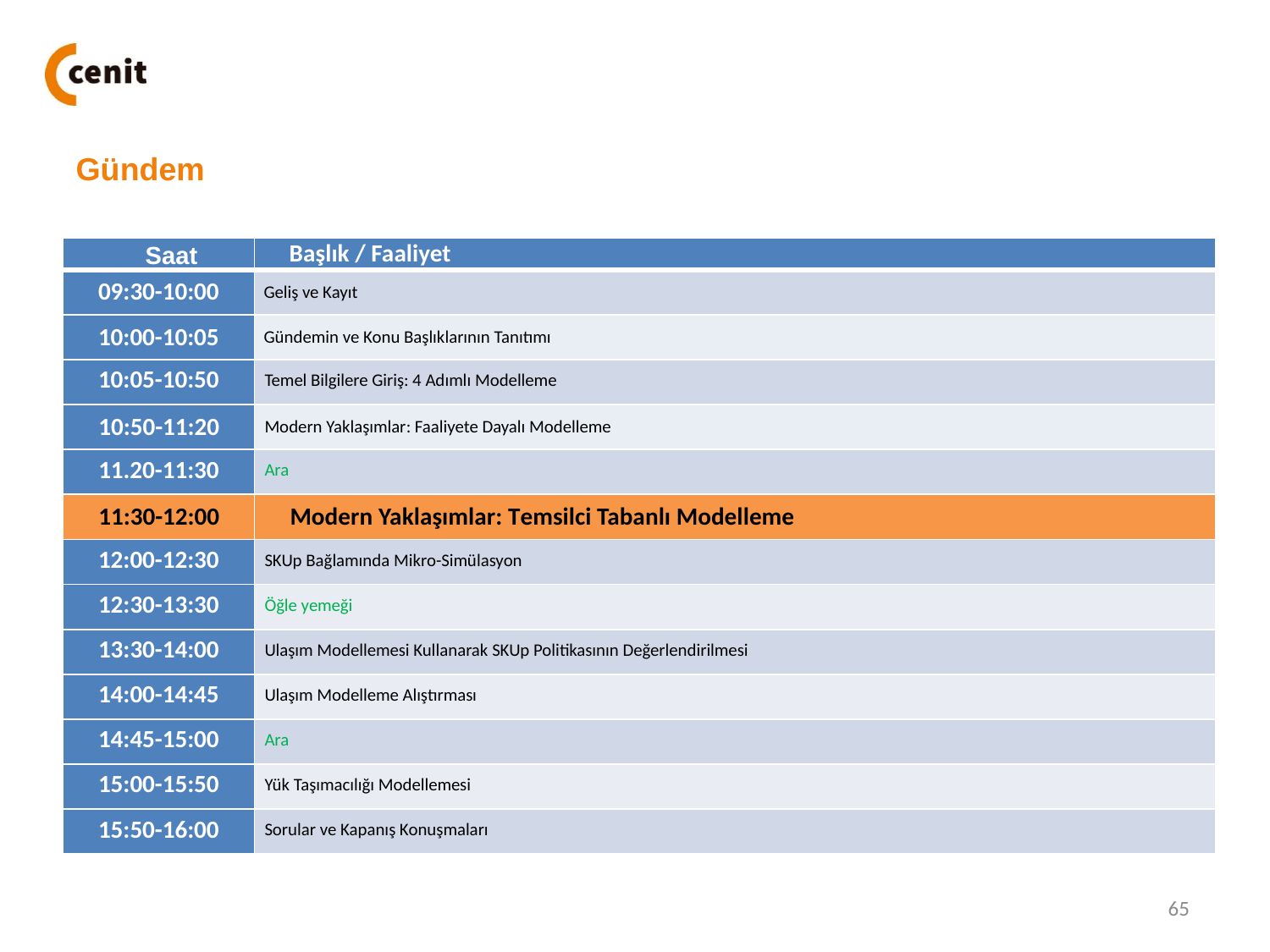

# Gündem
| Saat | Başlık / Faaliyet |
| --- | --- |
| 09:30-10:00 | Geliş ve Kayıt |
| 10:00-10:05 | Gündemin ve Konu Başlıklarının Tanıtımı |
| 10:05-10:50 | Temel Bilgilere Giriş: 4 Adımlı Modelleme |
| 10:50-11:20 | Modern Yaklaşımlar: Faaliyete Dayalı Modelleme |
| 11.20-11:30 | Ara |
| 11:30-12:00 | Modern Yaklaşımlar: Temsilci Tabanlı Modelleme |
| 12:00-12:30 | SKUp Bağlamında Mikro-Simülasyon |
| 12:30-13:30 | Öğle yemeği |
| 13:30-14:00 | Ulaşım Modellemesi Kullanarak SKUp Politikasının Değerlendirilmesi |
| 14:00-14:45 | Ulaşım Modelleme Alıştırması |
| 14:45-15:00 | Ara |
| 15:00-15:50 | Yük Taşımacılığı Modellemesi |
| 15:50-16:00 | Sorular ve Kapanış Konuşmaları |
65